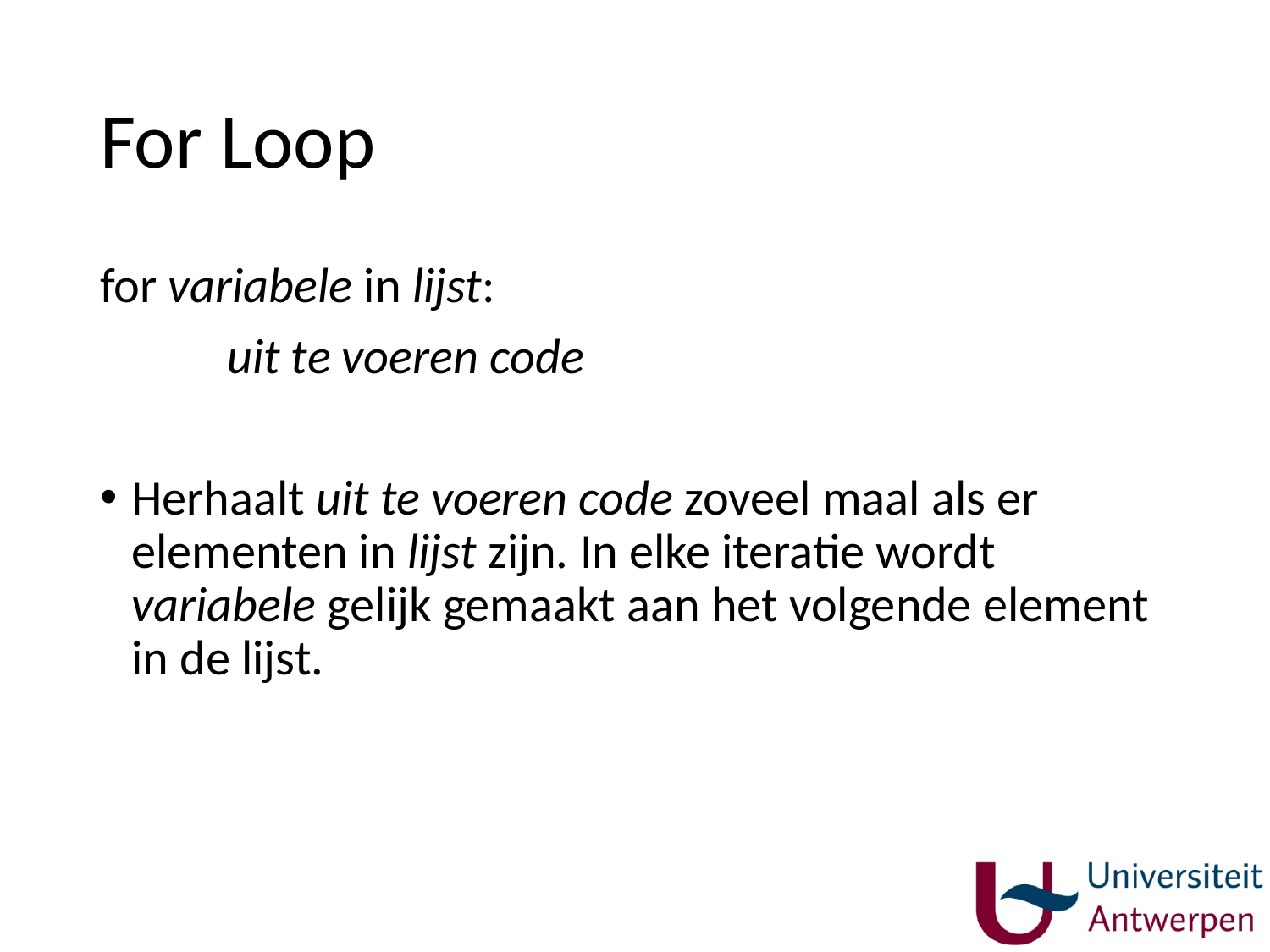

# For Loop
for variabele in lijst:
	uit te voeren code

Herhaalt uit te voeren code zoveel maal als er elementen in lijst zijn. In elke iteratie wordt variabele gelijk gemaakt aan het volgende element in de lijst.